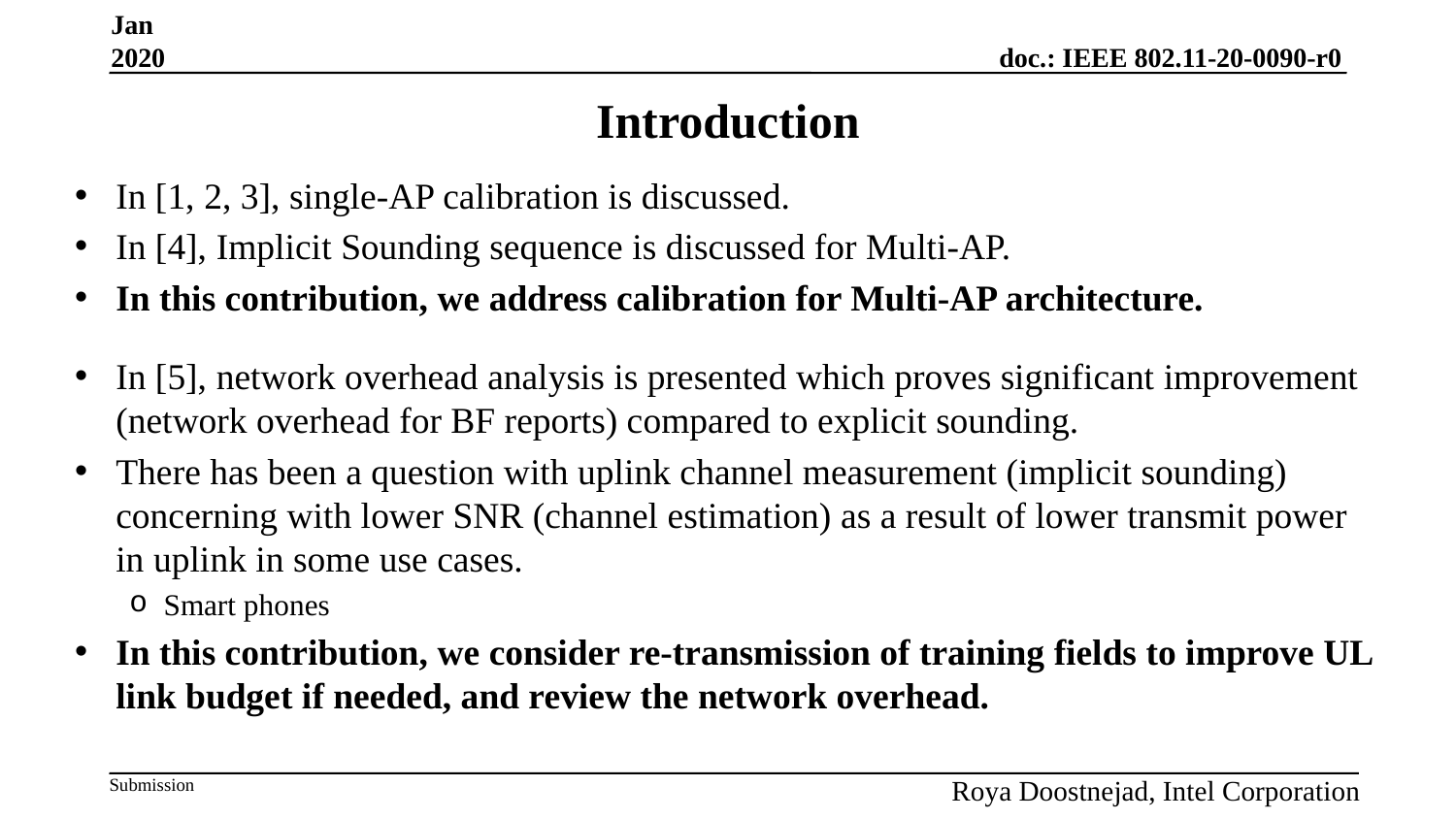

Jan 2020
# Introduction
In [1, 2, 3], single-AP calibration is discussed.
In [4], Implicit Sounding sequence is discussed for Multi-AP.
In this contribution, we address calibration for Multi-AP architecture.

In [5], network overhead analysis is presented which proves significant improvement (network overhead for BF reports) compared to explicit sounding.
There has been a question with uplink channel measurement (implicit sounding) concerning with lower SNR (channel estimation) as a result of lower transmit power in uplink in some use cases.
Smart phones
In this contribution, we consider re-transmission of training fields to improve UL link budget if needed, and review the network overhead.
Roya Doostnejad, Intel Corporation